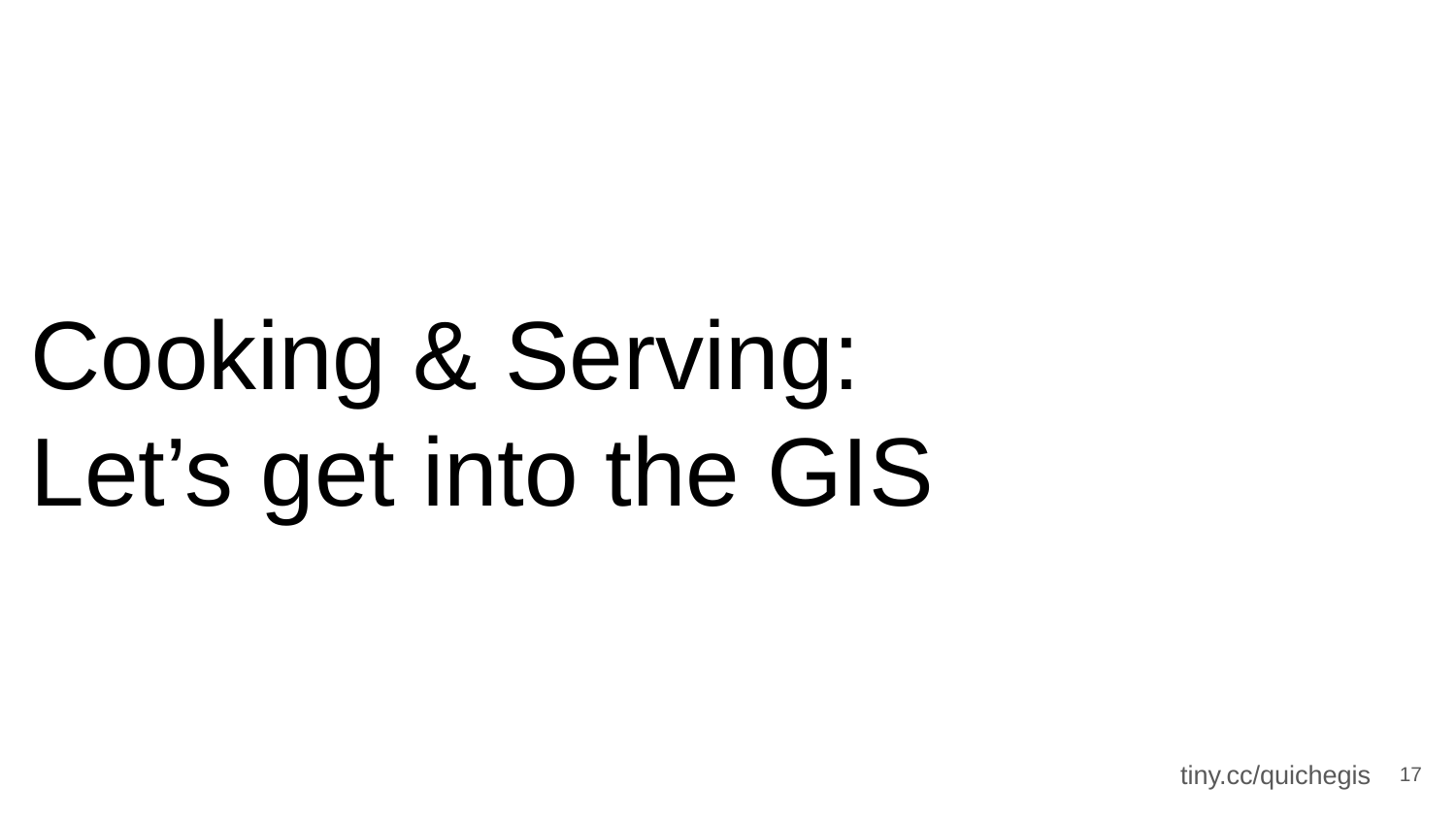

# Cooking & Serving:
Let’s get into the GIS
17
tiny.cc/quichegis